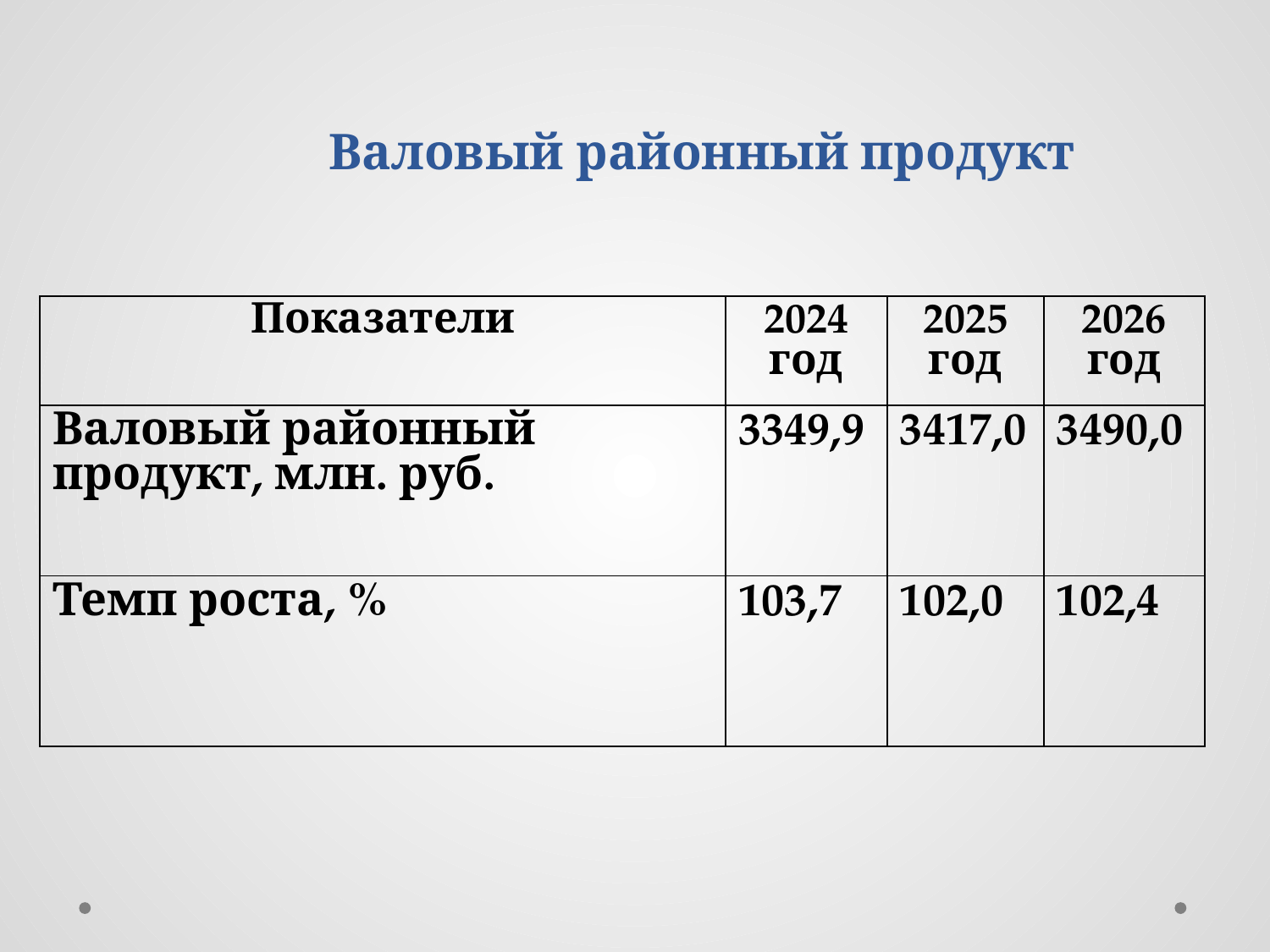

# Валовый районный продукт
| Показатели | 2024 год | 2025 год | 2026 год |
| --- | --- | --- | --- |
| Валовый районный продукт, млн. руб. | 3349,9 | 3417,0 | 3490,0 |
| Темп роста, % | 103,7 | 102,0 | 102,4 |